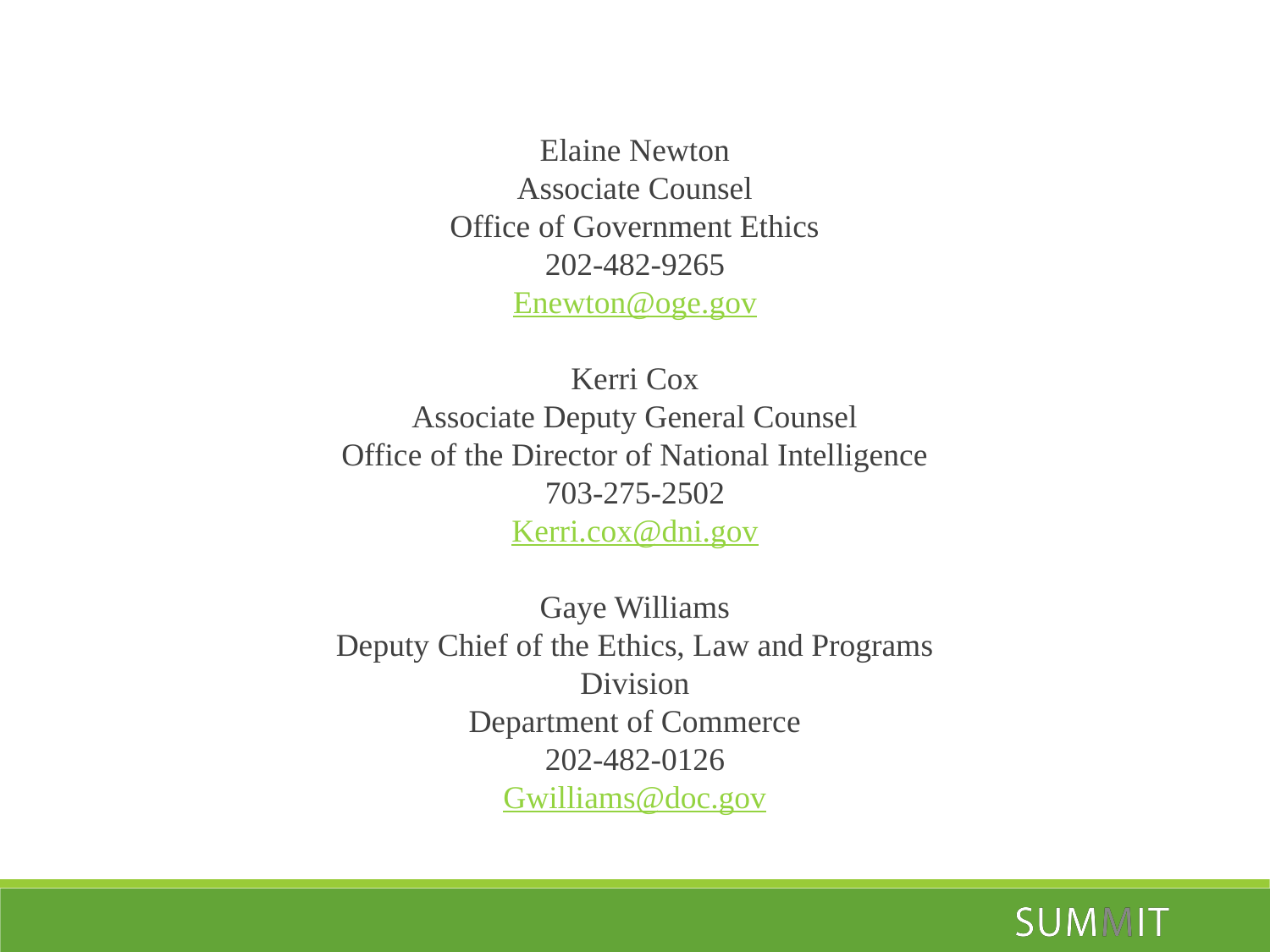

Elaine Newton
Associate Counsel
Office of Government Ethics
202-482-9265
Enewton@oge.gov

Kerri Cox
Associate Deputy General Counsel
Office of the Director of National Intelligence
703-275-2502
Kerri.cox@dni.gov

Gaye Williams
Deputy Chief of the Ethics, Law and Programs Division
Department of Commerce
202-482-0126
Gwilliams@doc.gov